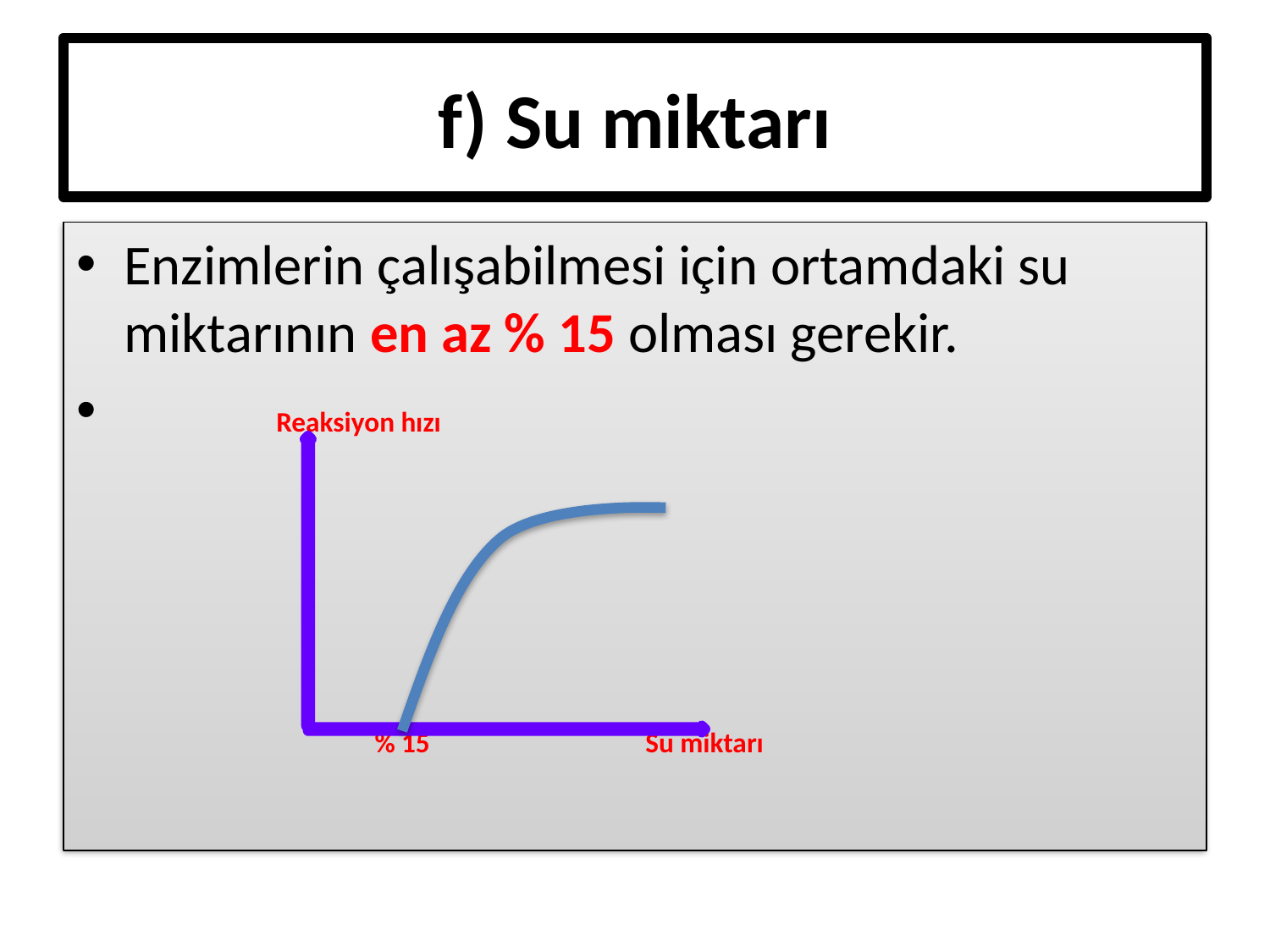

# f) Su miktarı
Enzimlerin çalışabilmesi için ortamdaki su miktarının en az % 15 olması gerekir.
            Reaksiyon hızı

                                               % 15                                  Su miktarı